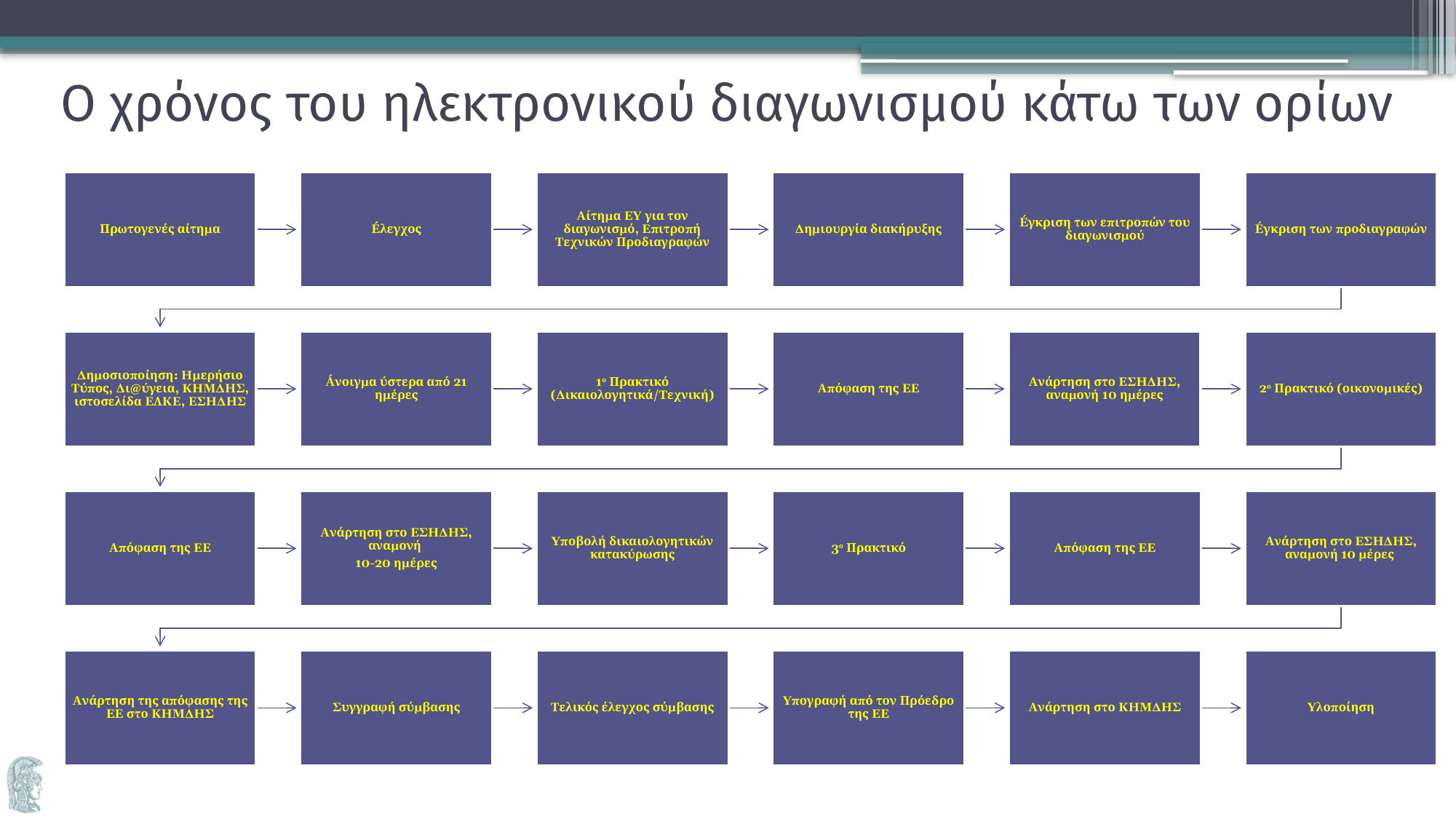

# Ο χρόνος του ηλεκτρονικού διαγωνισμού κάτω των ορίων

Πρωτογενές αίτημα

Έλεγχος

Αίτημα ΕΥ για τον διαγωνισμό, Επιτροπή Τεχνικών Προδιαγραφών

Δημιουργία διακήρυξης

Έγκριση των επιτροπών του διαγωνισμού

Έγκριση των προδιαγραφών

Δημοσιοποίηση: Ημερήσιο Τύπος, Δι@ύγεια, ΚΗΜΔΗΣ, ιστοσελίδα ΕΛΚΕ, ΕΣΗΔΗΣ

Άνοιγμα ύστερα από 21 ημέρες

1ο Πρακτικό (Δικαιολογητικά/Τεχνική)

Απόφαση της ΕΕ

Ανάρτηση στο ΕΣΗΔΗΣ, αναμονή 10 ημέρες

2ο Πρακτικό (οικονομικές)

Απόφαση της ΕΕ

Ανάρτηση στο ΕΣΗΔΗΣ, αναμονή
10-20 ημέρες

Υποβολή δικαιολογητικών κατακύρωσης

3ο Πρακτικό

Απόφαση της ΕΕ

Ανάρτηση στο ΕΣΗΔΗΣ, αναμονή 10 μέρες

Ανάρτηση της απόφασης της ΕΕ στο ΚΗΜΔΗΣ

Συγγραφή σύμβασης

Τελικός έλεγχος σύμβασης

Υπογραφή από τον Πρόεδρο της ΕΕ

Ανάρτηση στο ΚΗΜΔΗΣ
Υλοποίηση